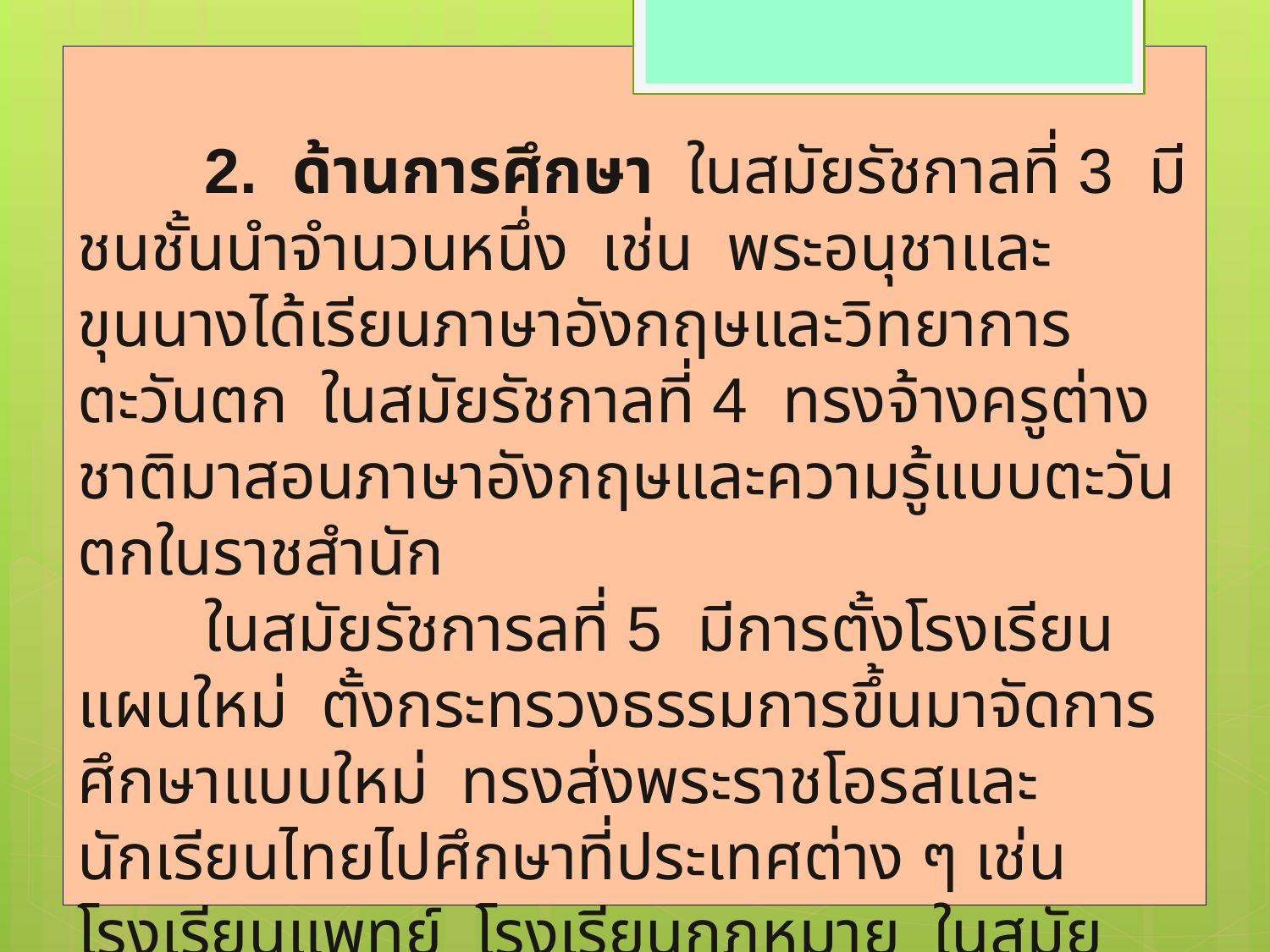

2.  ด้านการศึกษา  ในสมัยรัชกาลที่ 3  มีชนชั้นนำจำนวนหนึ่ง  เช่น  พระอนุชาและขุนนางได้เรียนภาษาอังกฤษและวิทยาการตะวันตก  ในสมัยรัชกาลที่ 4  ทรงจ้างครูต่างชาติมาสอนภาษาอังกฤษและความรู้แบบตะวันตกในราชสำนัก
	ในสมัยรัชการลที่ 5  มีการตั้งโรงเรียนแผนใหม่  ตั้งกระทรวงธรรมการขึ้นมาจัดการศึกษาแบบใหม่  ทรงส่งพระราชโอรสและนักเรียนไทยไปศึกษาที่ประเทศต่าง ๆ เช่น  โรงเรียนแพทย์  โรงเรียนกฎหมาย  ในสมัยรัชกาลที่ 6  มีพระราชบัญญัติการศึกษาภาคบังคับและการตั้งจุฬาลงกรณ์มหาวิทยาลัย